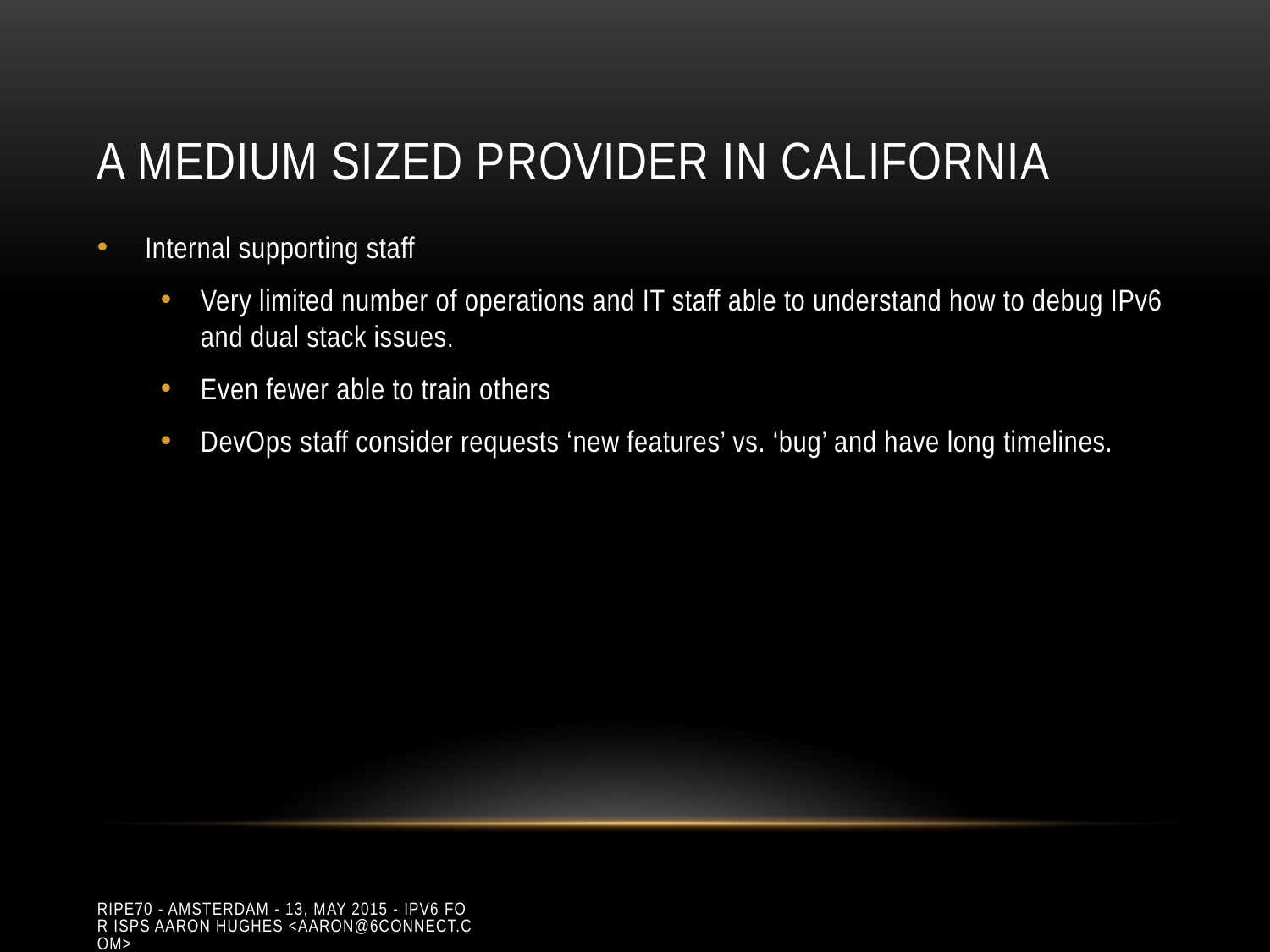

# A medium sized provider in California
Internal supporting staff
Very limited number of operations and IT staff able to understand how to debug IPv6 and dual stack issues.
Even fewer able to train others
DevOps staff consider requests ‘new features’ vs. ‘bug’ and have long timelines.

RIPE70 - Amsterdam - 13, May 2015 - IPv6 for ISPs Aaron Hughes <aaron@6connect.com>